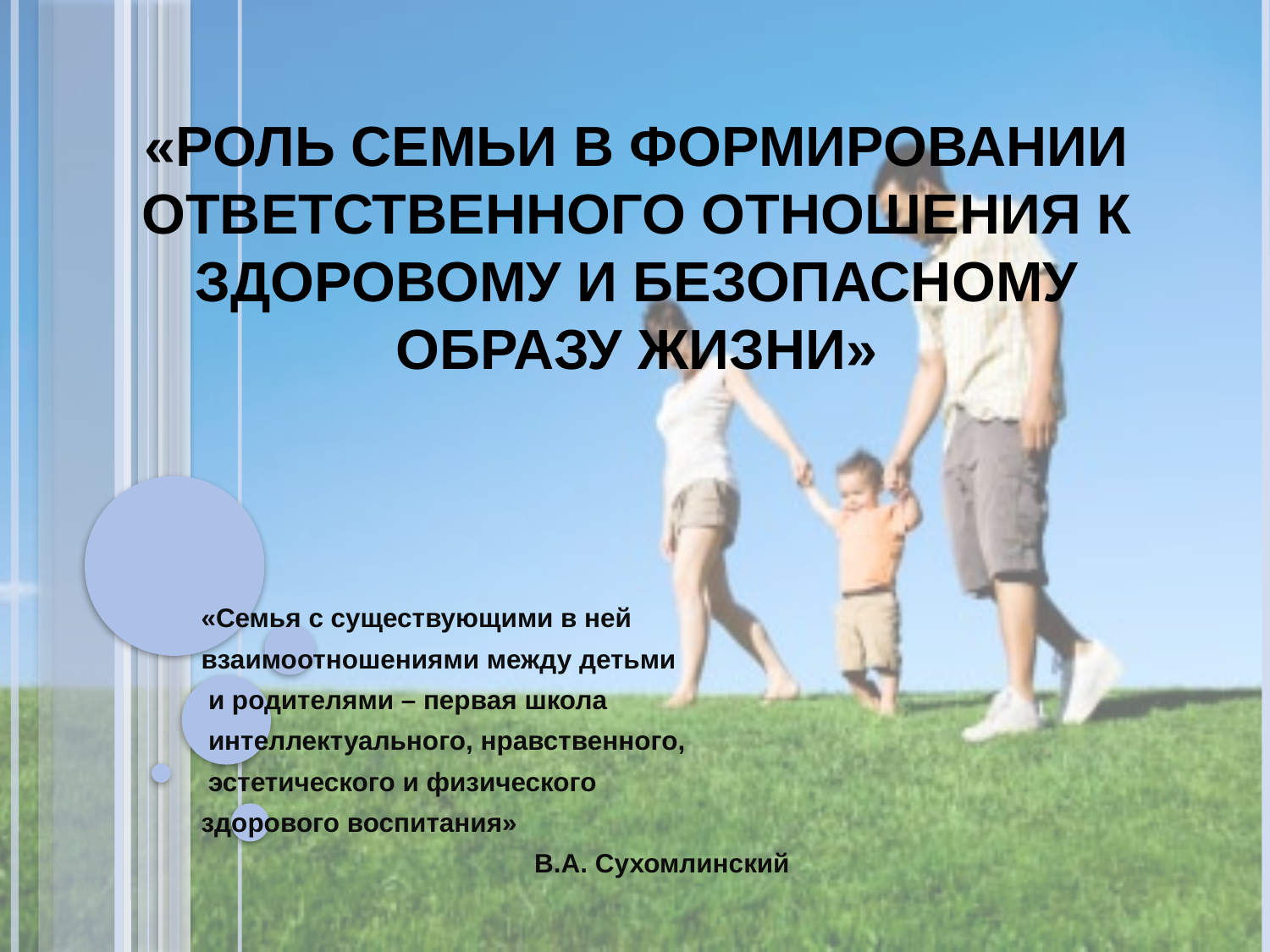

# «Роль семьи в формировании ответственного отношения к здоровому и безопасному образу жизни»
«Семья с существующими в ней
взаимоотношениями между детьми
 и родителями – первая школа
 интеллектуального, нравственного,
 эстетического и физического
здорового воспитания»
                                             В.А. Сухомлинский